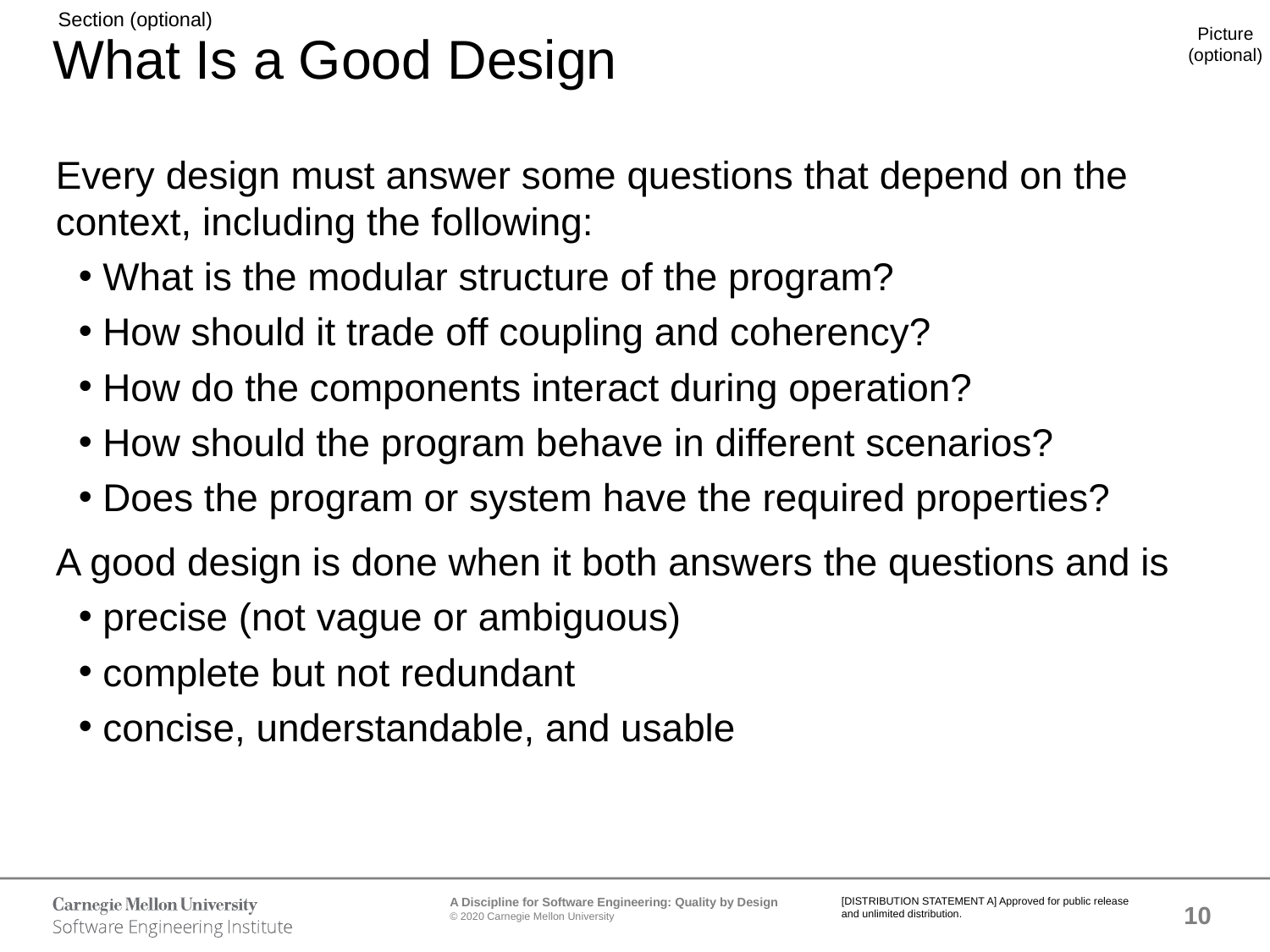

# What Is a Good Design
Every design must answer some questions that depend on the context, including the following:
What is the modular structure of the program?
How should it trade off coupling and coherency?
How do the components interact during operation?
How should the program behave in different scenarios?
Does the program or system have the required properties?
A good design is done when it both answers the questions and is
precise (not vague or ambiguous)
complete but not redundant
concise, understandable, and usable